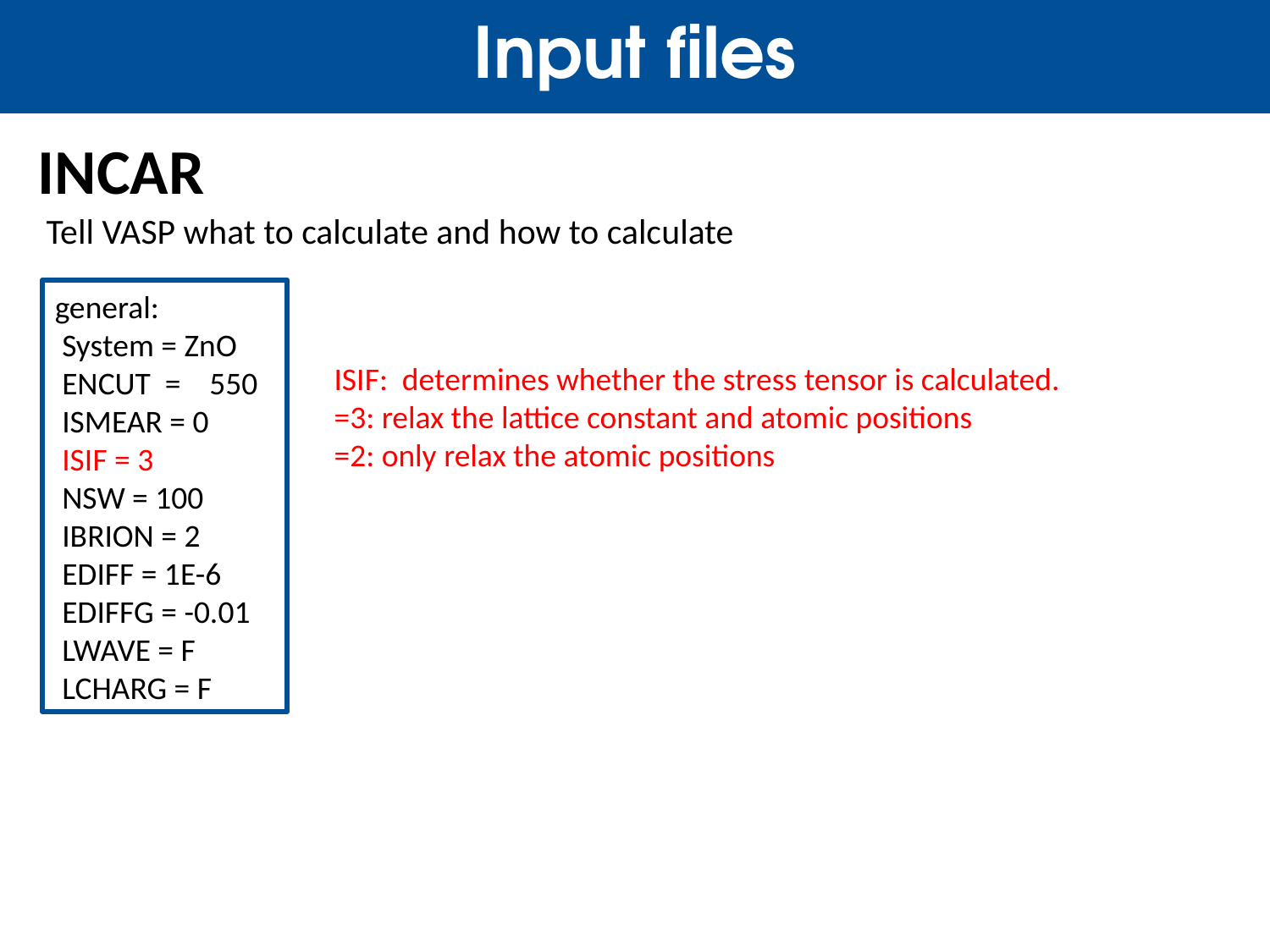

Input files
INCAR
Tell VASP what to calculate and how to calculate
general:
 System = ZnO
 ENCUT  =    550
 ISMEAR = 0
 ISIF = 3
 NSW = 100
 IBRION = 2
 EDIFF = 1E-6
 EDIFFG = -0.01
 LWAVE = F
 LCHARG = F
ISIF:  determines whether the stress tensor is calculated.
=3: relax the lattice constant and atomic positions
=2: only relax the atomic positions